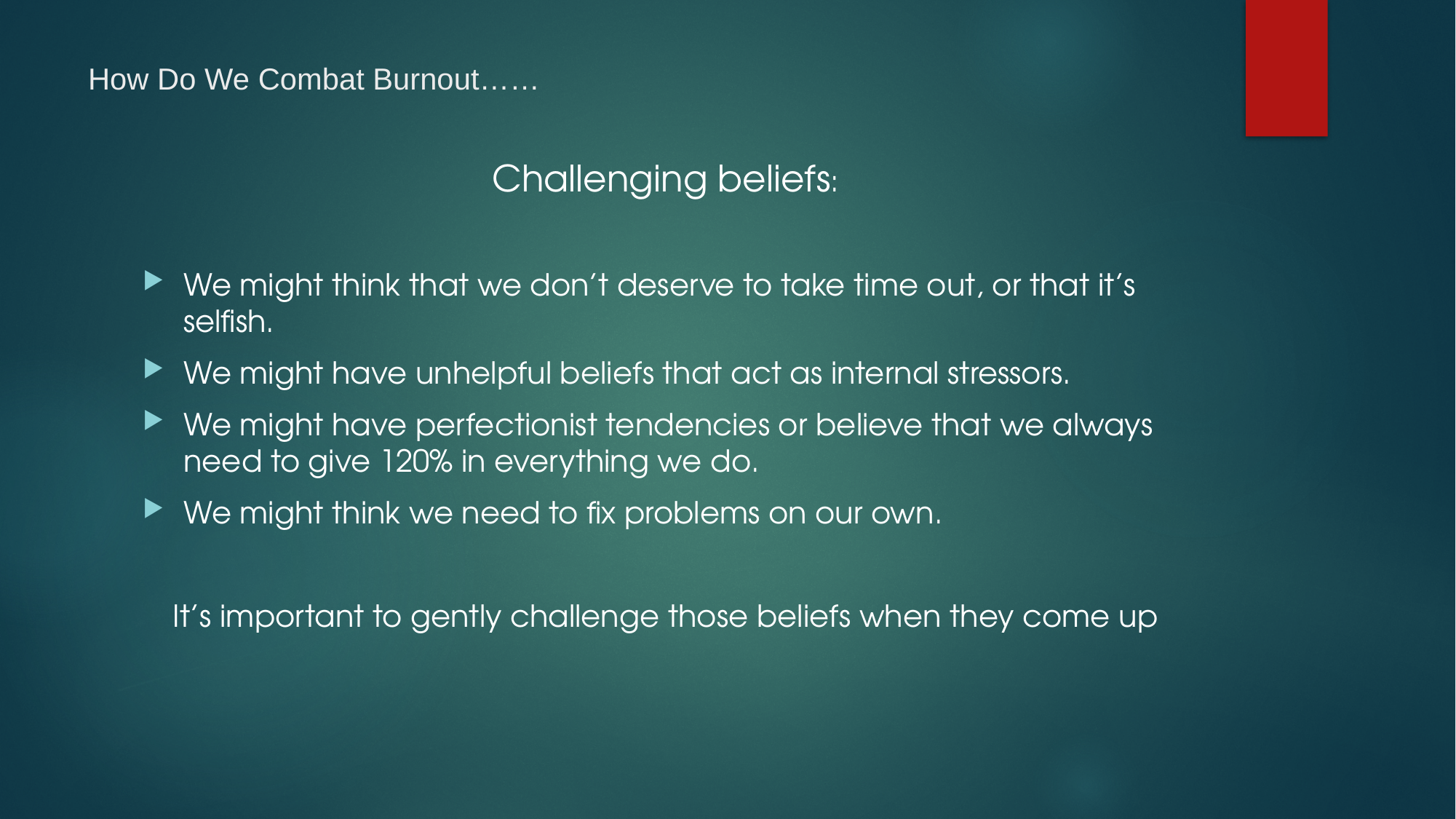

# How Do We Combat Burnout……
Challenging beliefs:

We might think that we don’t deserve to take time out, or that it’s selfish.
We might have unhelpful beliefs that act as internal stressors.
We might have perfectionist tendencies or believe that we always need to give 120% in everything we do.
We might think we need to fix problems on our own.

It’s important to gently challenge those beliefs when they come up